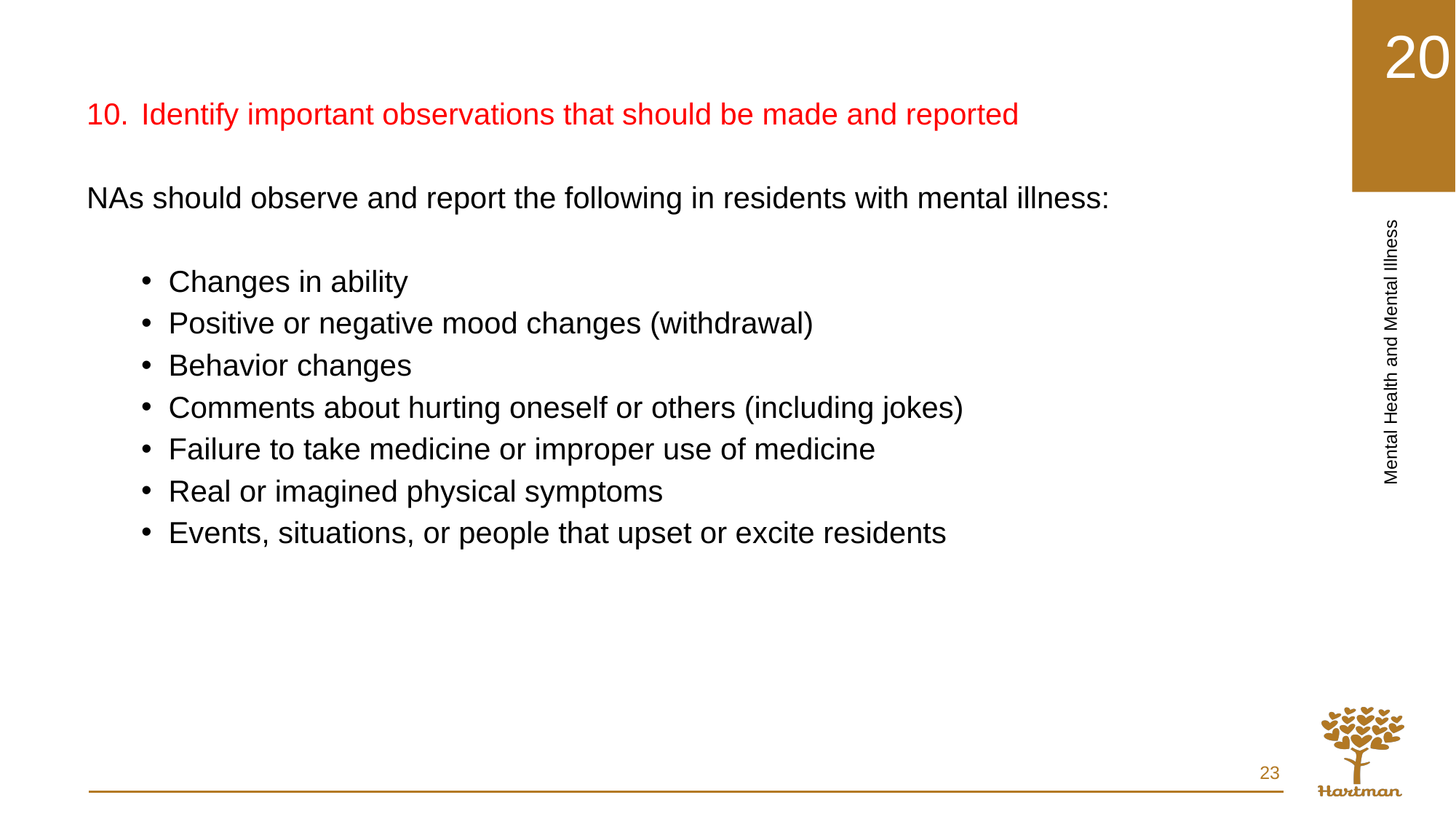

Identify important observations that should be made and reported

NAs should observe and report the following in residents with mental illness:

Changes in ability
Positive or negative mood changes (withdrawal)
Behavior changes
Comments about hurting oneself or others (including jokes)
Failure to take medicine or improper use of medicine
Real or imagined physical symptoms
Events, situations, or people that upset or excite residents
23